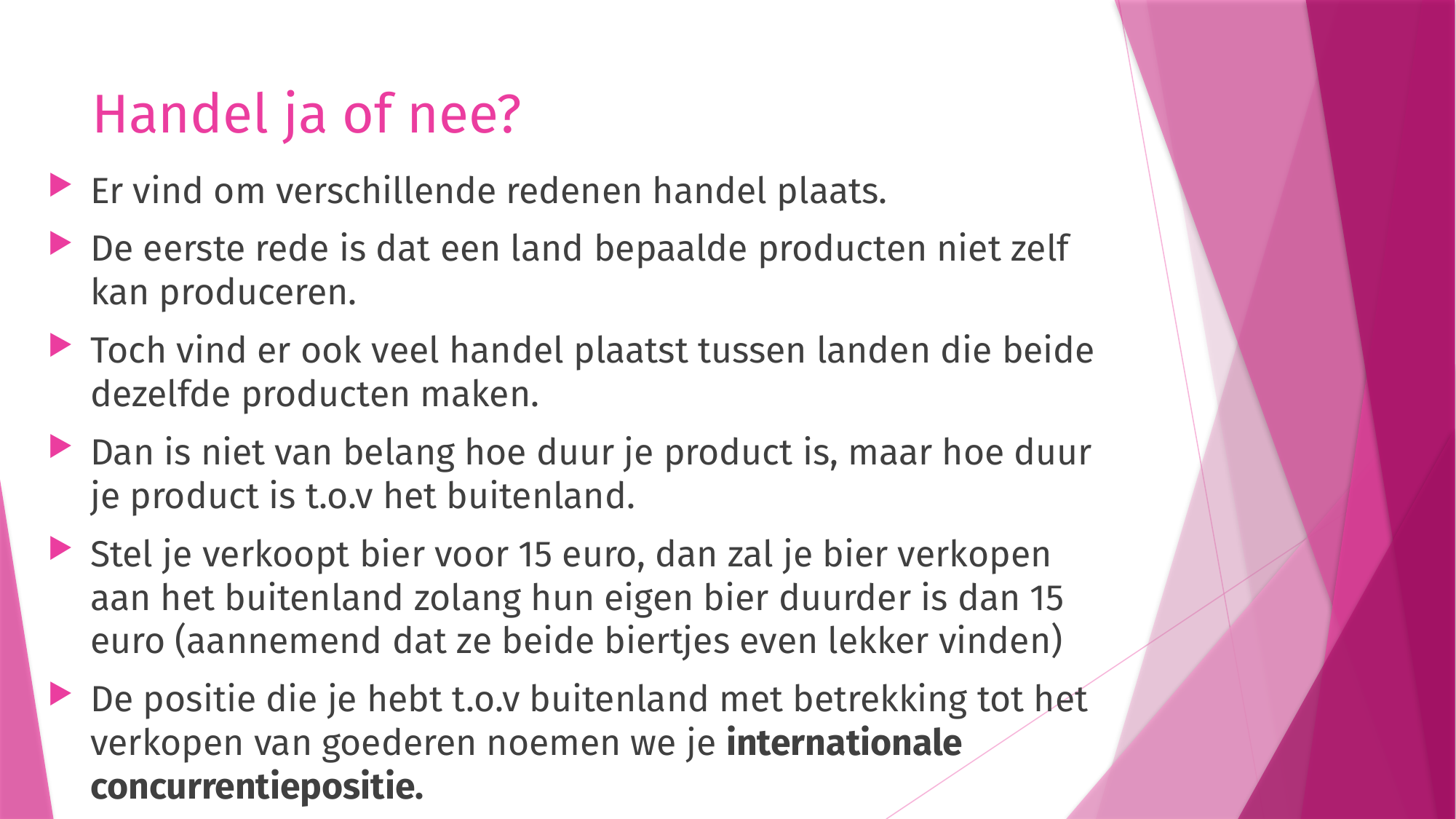

# Handel ja of nee?
Er vind om verschillende redenen handel plaats.
De eerste rede is dat een land bepaalde producten niet zelf kan produceren.
Toch vind er ook veel handel plaatst tussen landen die beide dezelfde producten maken.
Dan is niet van belang hoe duur je product is, maar hoe duur je product is t.o.v het buitenland.
Stel je verkoopt bier voor 15 euro, dan zal je bier verkopen aan het buitenland zolang hun eigen bier duurder is dan 15 euro (aannemend dat ze beide biertjes even lekker vinden)
De positie die je hebt t.o.v buitenland met betrekking tot het verkopen van goederen noemen we je internationale concurrentiepositie.